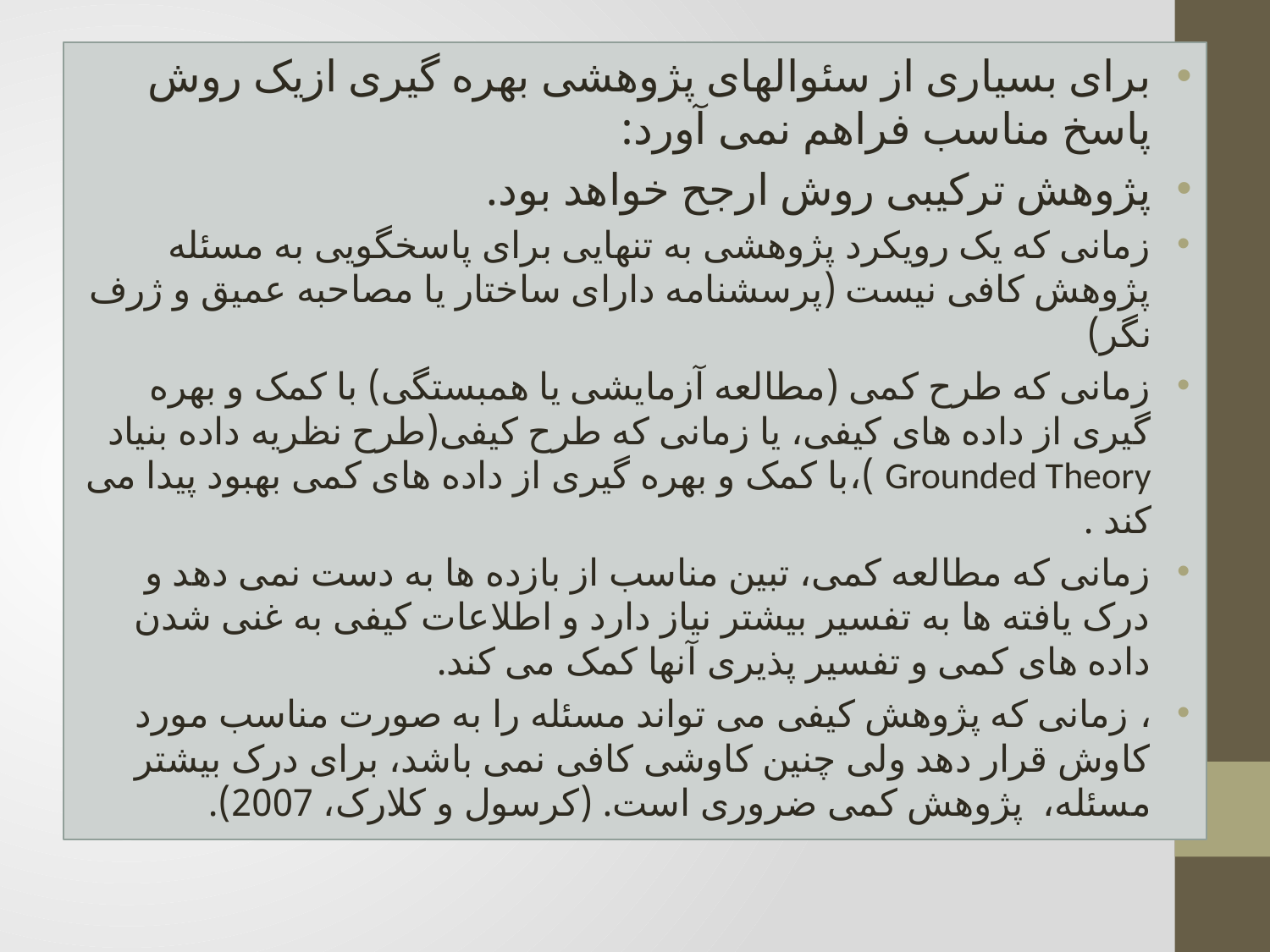

#
برای بسیاری از سئوالهای پژوهشی بهره گیری ازیک روش پاسخ مناسب فراهم نمی آورد:
پژوهش ترکیبی روش ارجح خواهد بود.
زمانی که یک رویکرد پژوهشی به تنهایی برای پاسخگویی به مسئله پژوهش کافی نیست (پرسشنامه دارای ساختار یا مصاحبه عمیق و ژرف نگر)
زمانی که طرح کمی (مطالعه آزمایشی یا همبستگی) با کمک و بهره گیری از داده های کیفی، یا زمانی که طرح کیفی(طرح نظریه داده بنیاد Grounded Theory )،با کمک و بهره گیری از داده های کمی بهبود پیدا می کند .
زمانی که مطالعه کمی، تبین مناسب از بازده ها به دست نمی دهد و درک یافته ها به تفسیر بیشتر نیاز دارد و اطلاعات کیفی به غنی شدن داده های کمی و تفسیر پذیری آنها کمک می کند.
، زمانی که پژوهش کیفی می تواند مسئله را به صورت مناسب مورد کاوش قرار دهد ولی چنین کاوشی کافی نمی باشد، برای درک بیشتر مسئله،  پژوهش کمی ضروری است. (کرسول و کلارک، 2007).